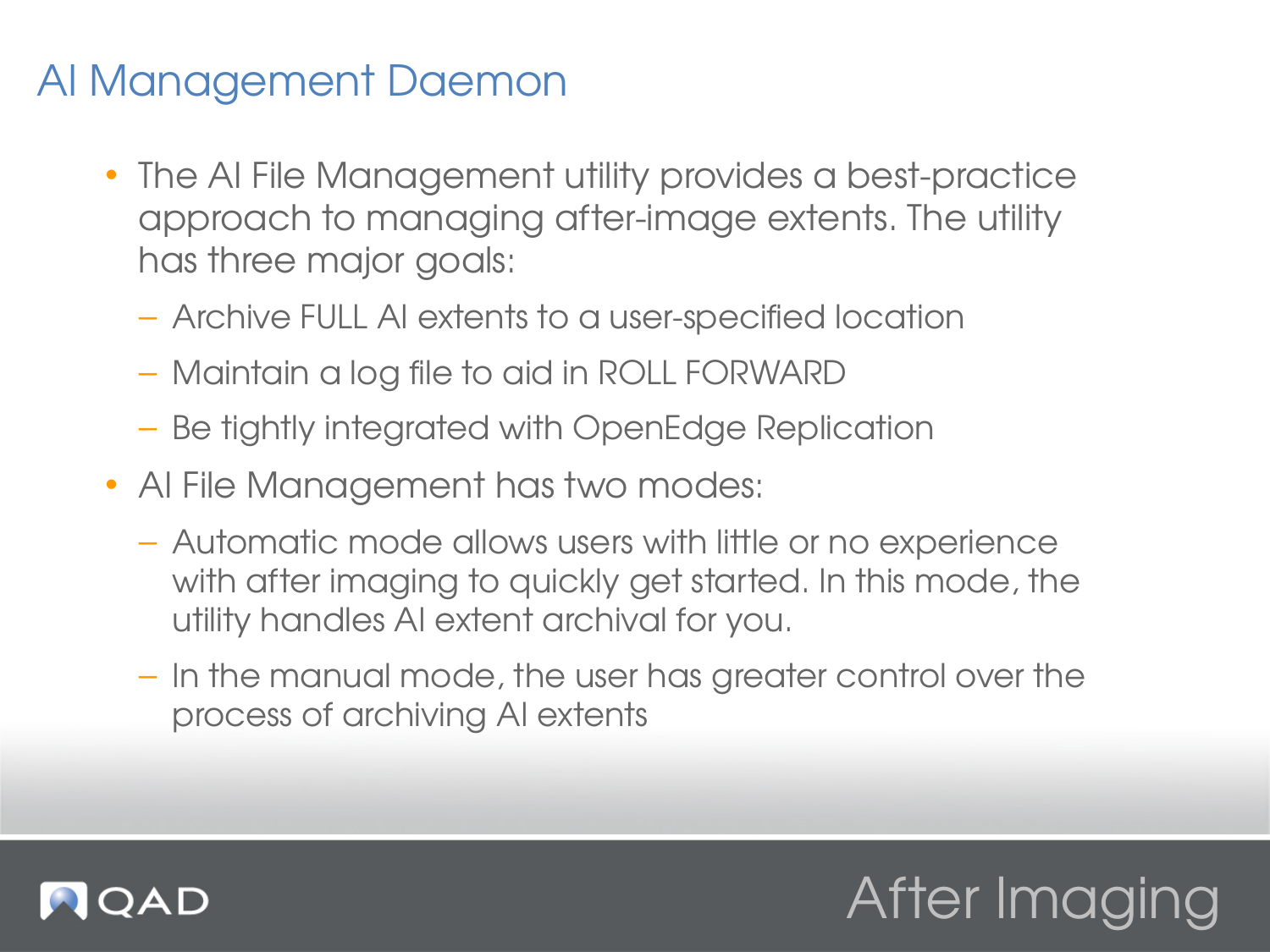

AI Management Daemon
The AI File Management utility provides a best-practice approach to managing after-image extents. The utility has three major goals:
Archive FULL AI extents to a user-specified location
Maintain a log file to aid in ROLL FORWARD
Be tightly integrated with OpenEdge Replication
AI File Management has two modes:
Automatic mode allows users with little or no experience with after imaging to quickly get started. In this mode, the utility handles AI extent archival for you.
In the manual mode, the user has greater control over the process of archiving AI extents

# After Imaging